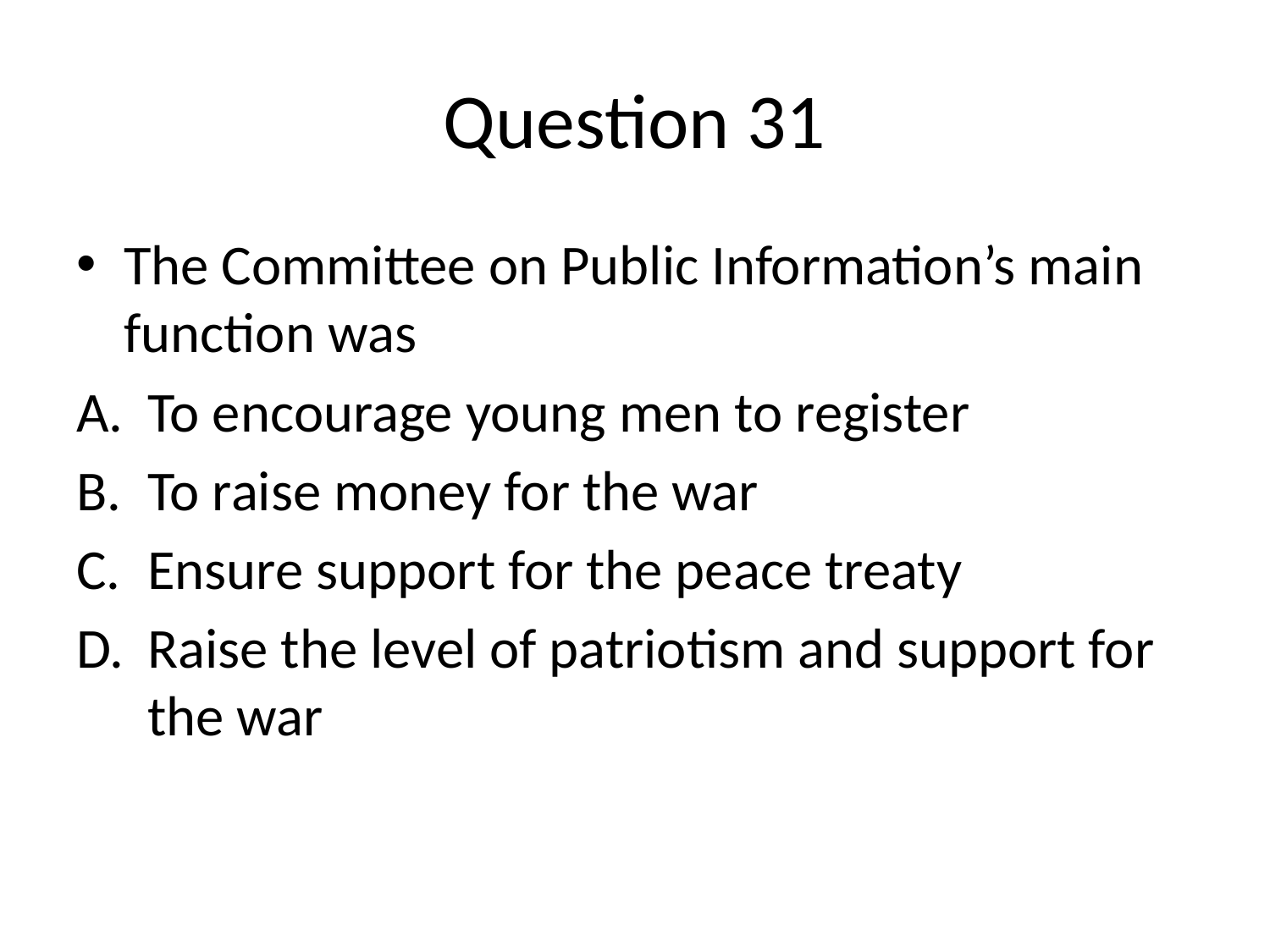

# Question 31
The Committee on Public Information’s main function was
To encourage young men to register
To raise money for the war
Ensure support for the peace treaty
Raise the level of patriotism and support for the war